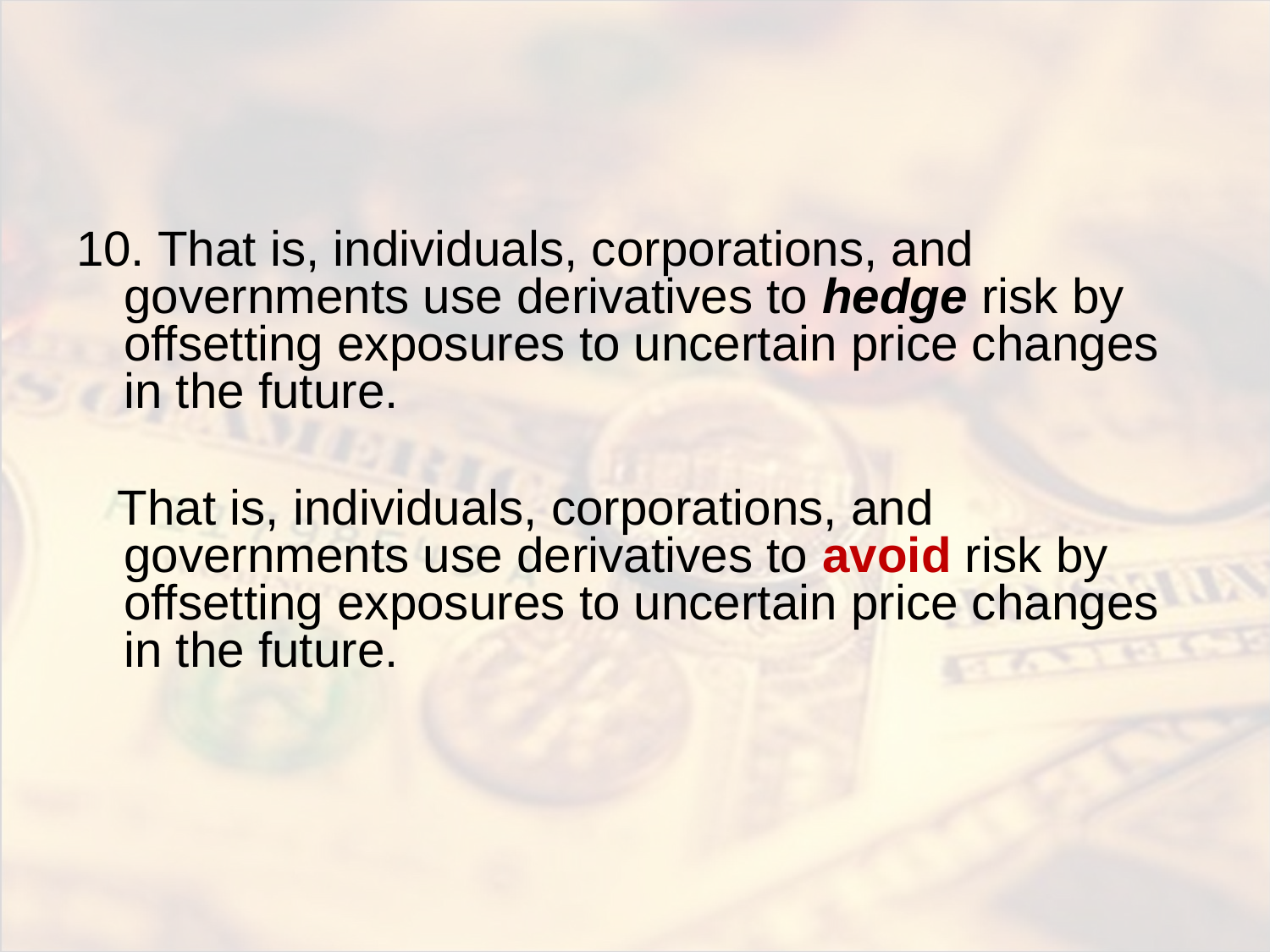

#
10. That is, individuals, corporations, and governments use derivatives to hedge risk by offsetting exposures to uncertain price changes in the future.
   That is, individuals, corporations, and governments use derivatives to avoid risk by offsetting exposures to uncertain price changes in the future.